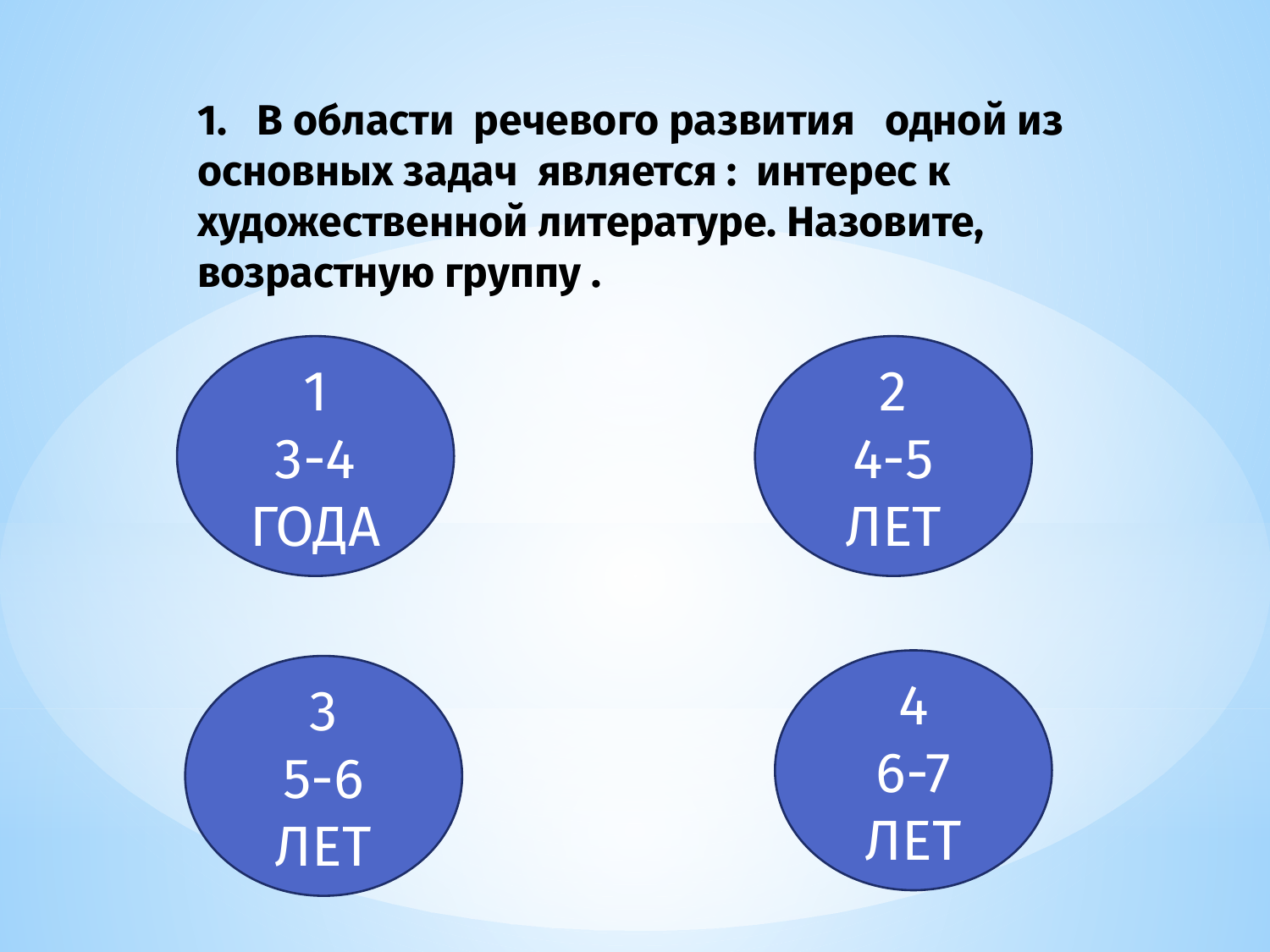

1.   В области  речевого развития   одной из основных задач  является :  интерес к художественной литературе. Назовите,  возрастную группу .
1
3-4 ГОДА
2
4-5 ЛЕТ
4
6-7 ЛЕТ
3
5-6 ЛЕТ